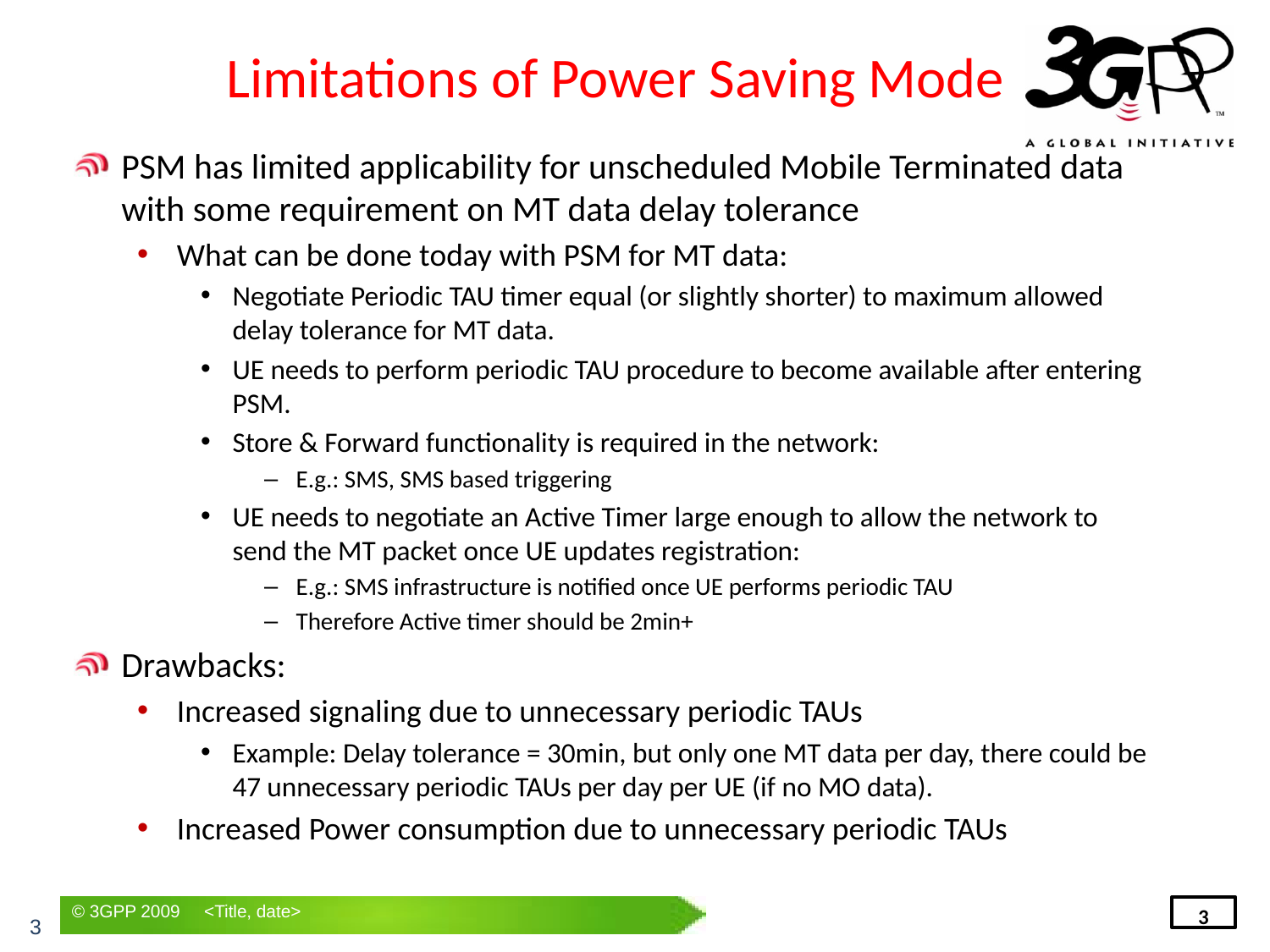

# Limitations of Power Saving Mode
PSM has limited applicability for unscheduled Mobile Terminated data with some requirement on MT data delay tolerance
What can be done today with PSM for MT data:
Negotiate Periodic TAU timer equal (or slightly shorter) to maximum allowed delay tolerance for MT data.
UE needs to perform periodic TAU procedure to become available after entering PSM.
Store & Forward functionality is required in the network:
E.g.: SMS, SMS based triggering
UE needs to negotiate an Active Timer large enough to allow the network to send the MT packet once UE updates registration:
E.g.: SMS infrastructure is notified once UE performs periodic TAU
Therefore Active timer should be 2min+
Drawbacks:
Increased signaling due to unnecessary periodic TAUs
Example: Delay tolerance = 30min, but only one MT data per day, there could be 47 unnecessary periodic TAUs per day per UE (if no MO data).
Increased Power consumption due to unnecessary periodic TAUs

3